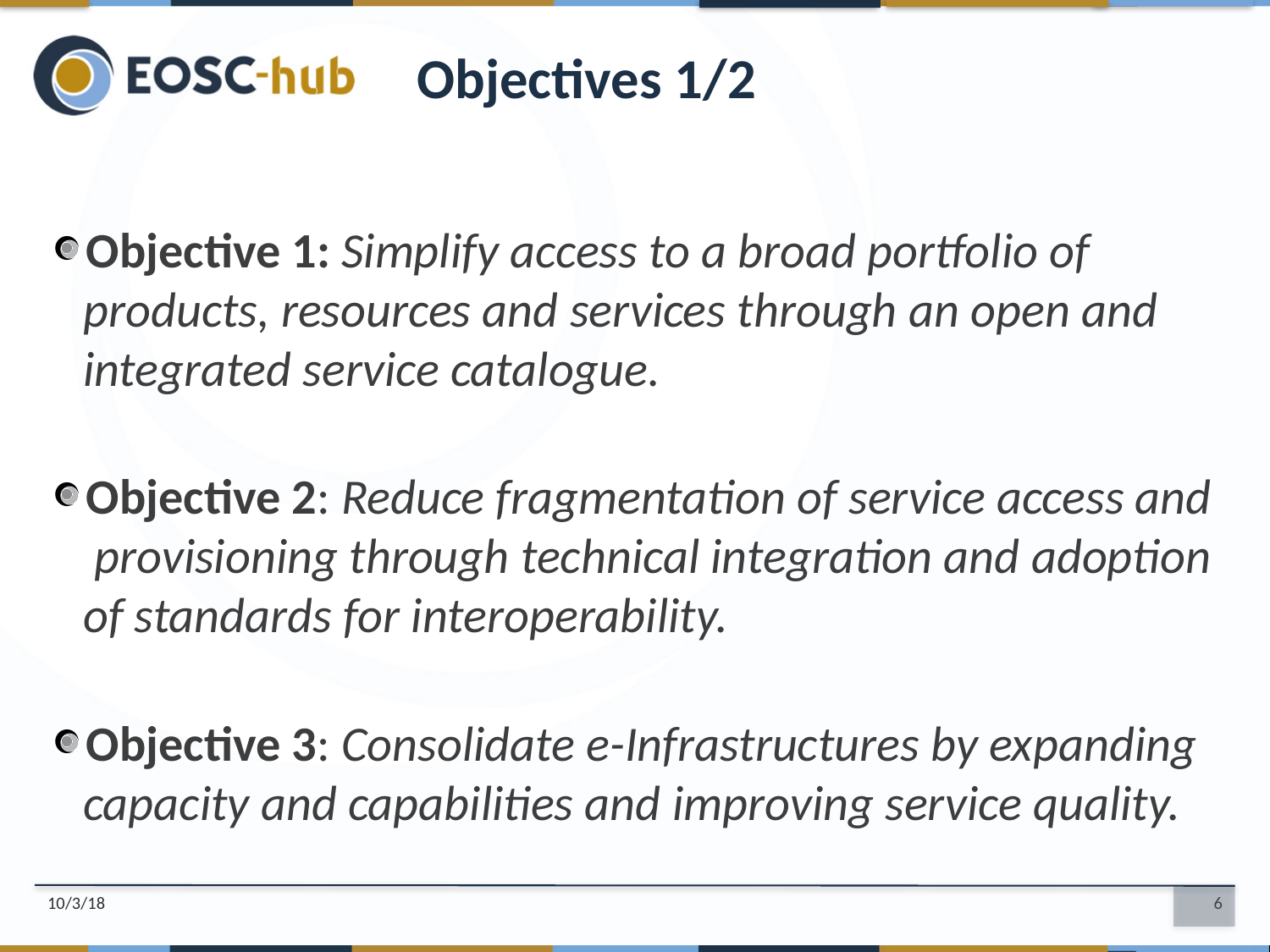

Objectives 1/2
Objective 1: Simplify access to a broad portfolio of products, resources and services through an open and integrated service catalogue.

Objective 2: Reduce fragmentation of service access and  provisioning through technical integration and adoption of standards for interoperability.

Objective 3: Consolidate e-Infrastructures by expanding capacity and capabilities and improving service quality.
10/3/18
6